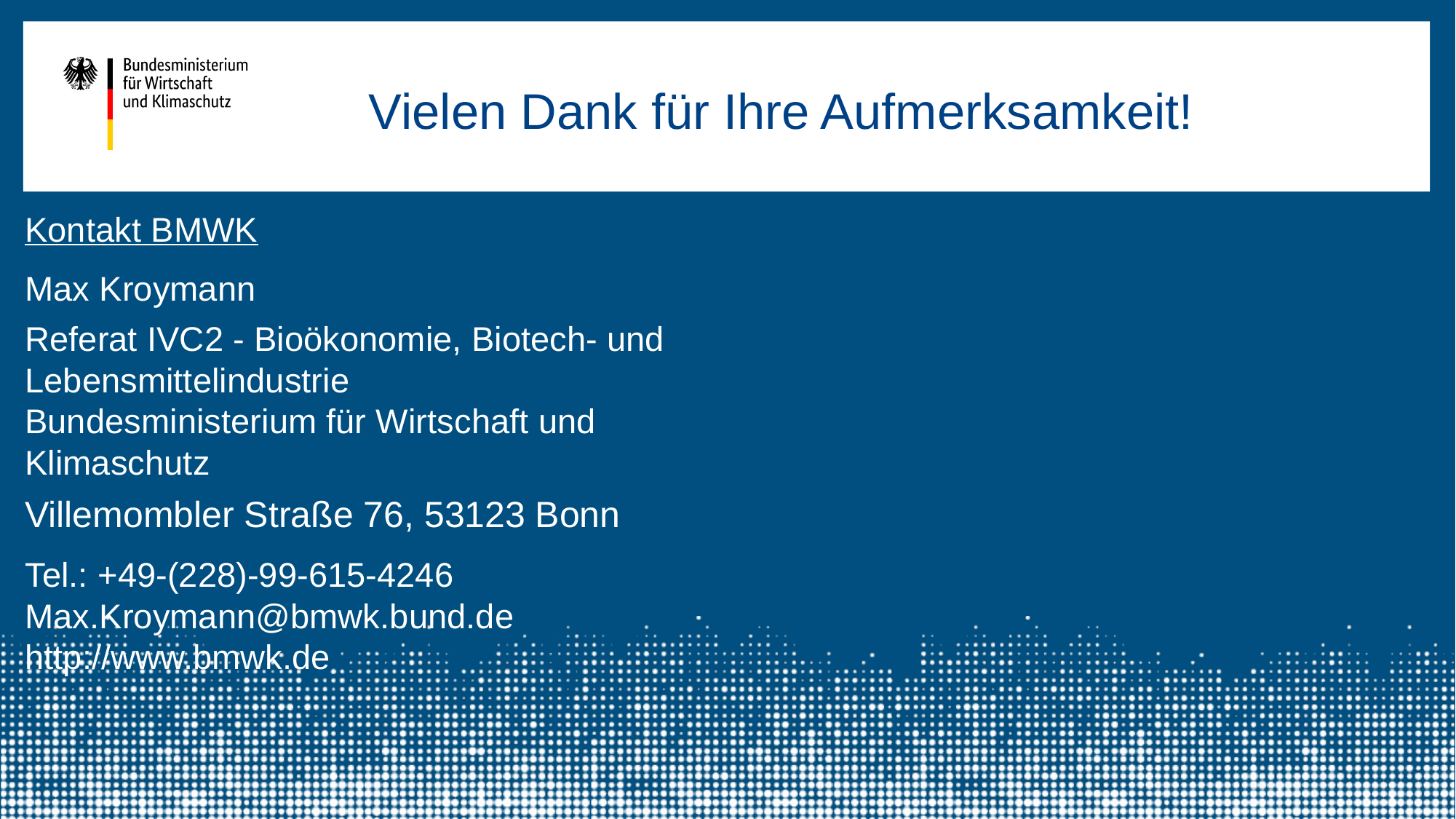

# Vielen Dank für Ihre Aufmerksamkeit!
Kontakt BMWK
Max Kroymann
Referat IVC2 - Bioökonomie, Biotech- und Lebensmittelindustrie
Bundesministerium für Wirtschaft und Klimaschutz
Villemombler Straße 76, 53123 Bonn
Tel.: +49-(228)-99-615-4246
Max.Kroymann@bmwk.bund.de
http://www.bmwk.de